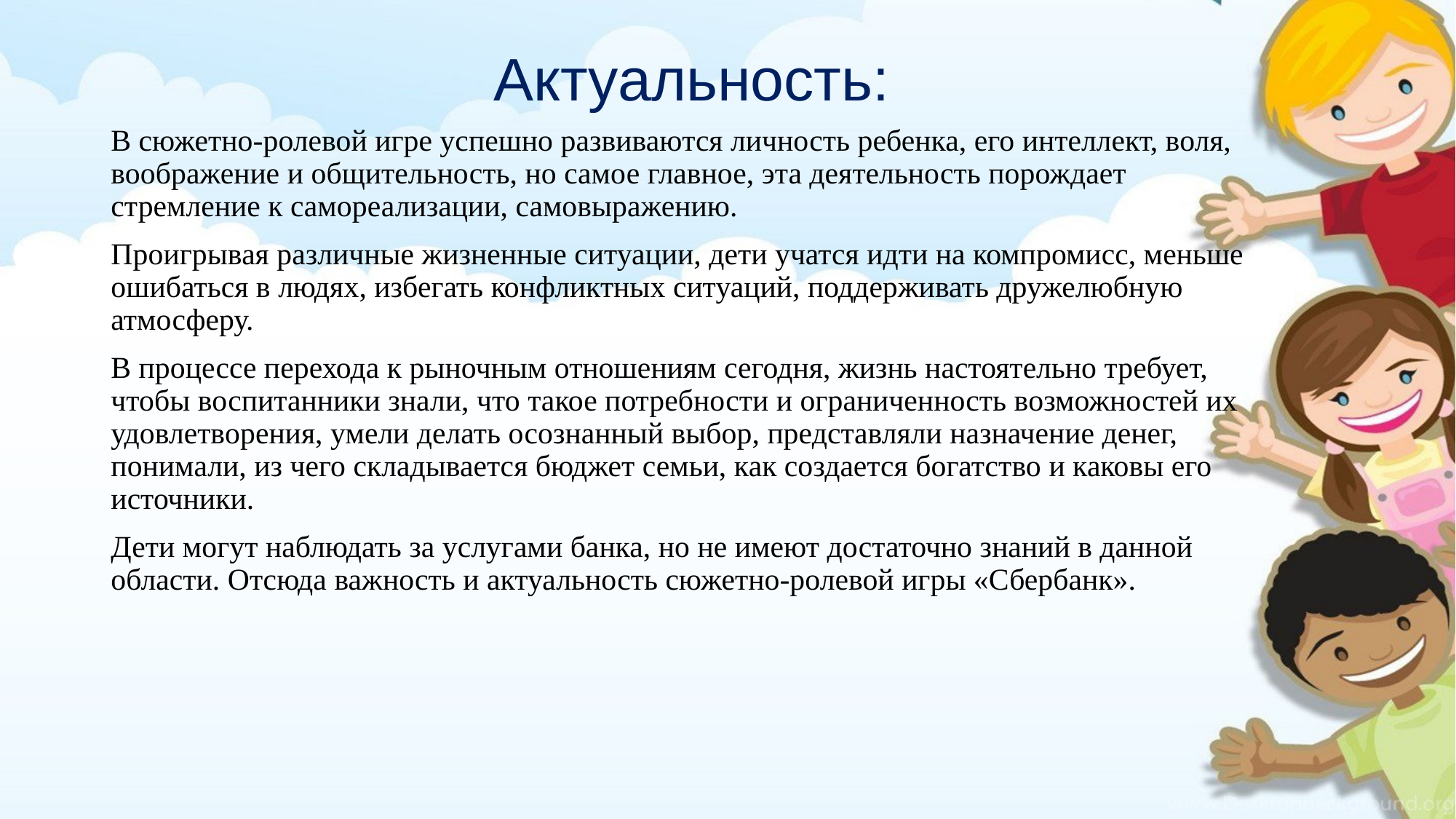

# Актуальность:
В сюжетно-ролевой игре успешно развиваются личность ребенка, его интеллект, воля, воображение и общительность, но самое главное, эта деятельность порождает стремление к самореализации, самовыражению.
Проигрывая различные жизненные ситуации, дети учатся идти на компромисс, меньше ошибаться в людях, избегать конфликтных ситуаций, поддерживать дружелюбную атмосферу.
В процессе перехода к рыночным отношениям сегодня, жизнь настоятельно требует, чтобы воспитанники знали, что такое потребности и ограниченность возможностей их удовлетворения, умели делать осознанный выбор, представляли назначение денег, понимали, из чего складывается бюджет семьи, как создается богатство и каковы его источники.
Дети могут наблюдать за услугами банка, но не имеют достаточно знаний в данной области. Отсюда важность и актуальность сюжетно-ролевой игры «Сбербанк».